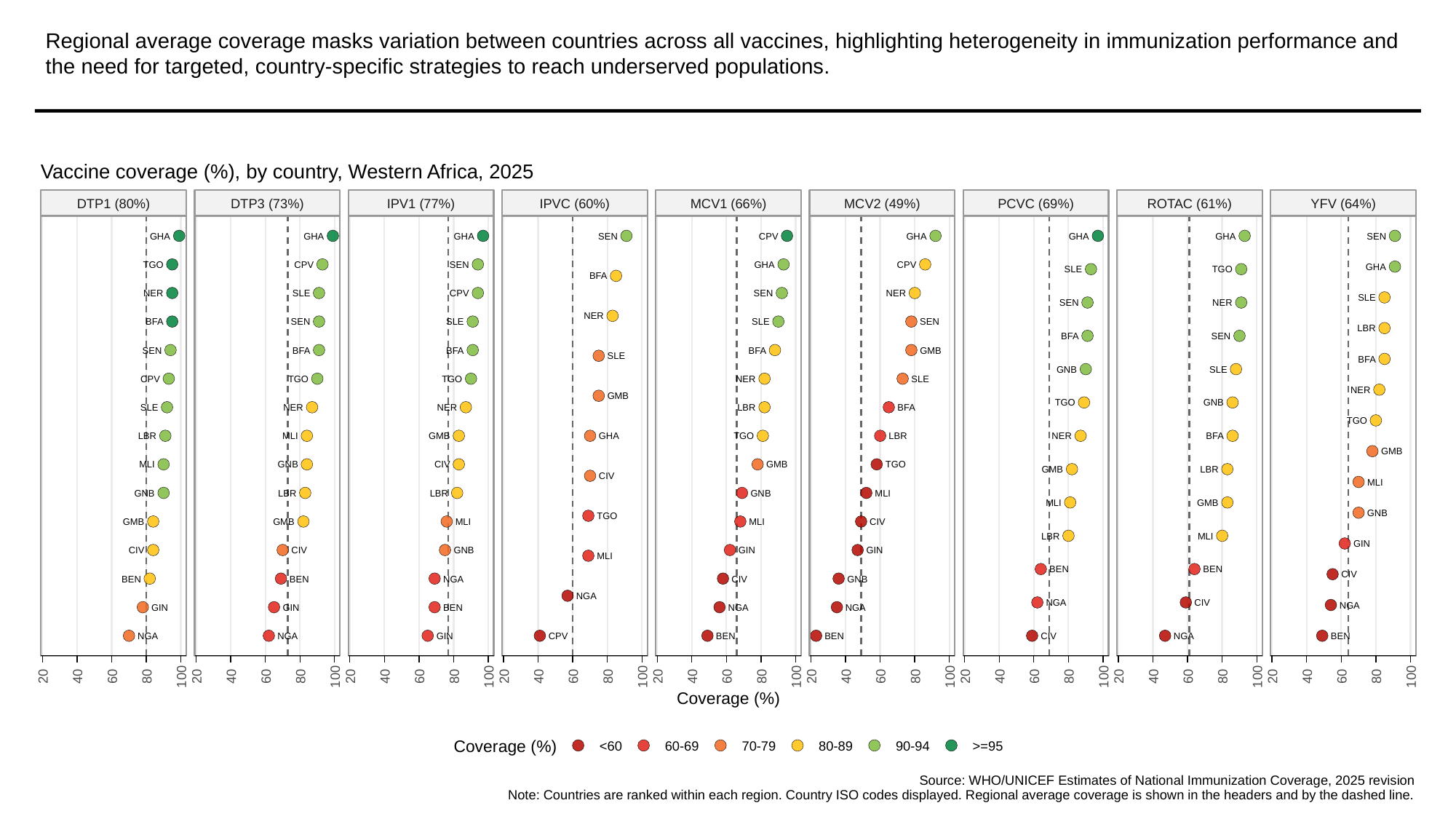

# Regional average coverage masks variation between countries across all vaccines, highlighting heterogeneity in immunization performance and the need for targeted, country-specific strategies to reach underserved populations.

Vaccine coverage (%), by country, Western Africa, 2025

DTP1 (80%)
DTP3 (73%)
IPV1 (77%)
IPVC (60%)
MCV1 (66%)
MCV2 (49%)
PCVC (69%)
ROTAC (61%)
YFV (64%)

GHA
GHA
GHA
SEN
CPV
GHA
GHA
GHA
SEN

TGO
CPV
SEN
GHA
CPV
GHA

SLE
TGO

BFA

NER
SLE
CPV
SEN
NER

SLE

SEN
NER

NER

BFA
SEN
SLE
SLE
SEN

LBR

BFA
SEN

SEN
BFA
BFA
BFA
GMB

SLE

BFA

GNB
SLE

CPV
TGO
TGO
NER
SLE

NER

GMB

TGO
GNB

SLE
NER
NER
LBR
BFA

TGO

LBR
MLI
GMB
GHA
TGO
LBR
NER
BFA

GMB

MLI
GNB
CIV
GMB
TGO

GMB
LBR

CIV

MLI

GNB
LBR
LBR
GNB
MLI

MLI
GMB

GNB

TGO

GMB
GMB
MLI
MLI
CIV

LBR
MLI

GIN

CIV
CIV
GNB
GIN
GIN

MLI

BEN
BEN

CIV

BEN
BEN
NGA
CIV
GNB

NGA

NGA
CIV

NGA
GIN
GIN
BEN
NGA
NGA

NGA
NGA
GIN
CPV
BEN
BEN
CIV
NGA
BEN

20
40
60
80
100
20
40
60
80
100
20
40
60
80
100
20
40
60
80
100
20
40
60
80
100
20
40
60
80
100
20
40
60
80
100
20
40
60
80
100
20
40
60
80
100
Coverage (%)
Coverage (%)

<60
60-69
70-79
80-89
90-94
>=95
Source: WHO/UNICEF Estimates of National Immunization Coverage, 2025 revision
Note: Countries are ranked within each region. Country ISO codes displayed. Regional average coverage is shown in the headers and by the dashed line.